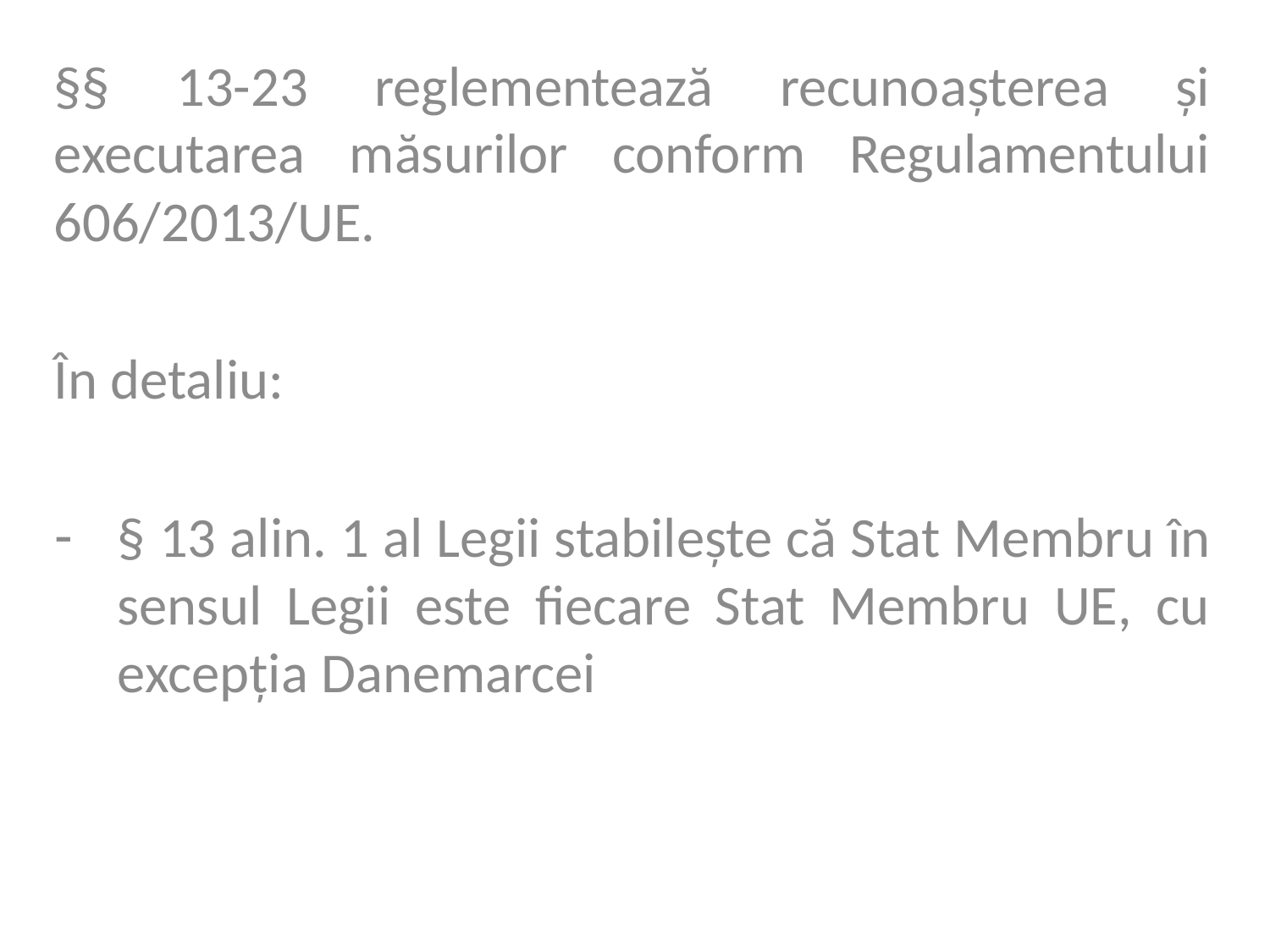

§§ 13-23 reglementează recunoașterea și executarea măsurilor conform Regulamentului 606/2013/UE.

În detaliu:

§ 13 alin. 1 al Legii stabilește că Stat Membru în sensul Legii este fiecare Stat Membru UE, cu excepția Danemarcei